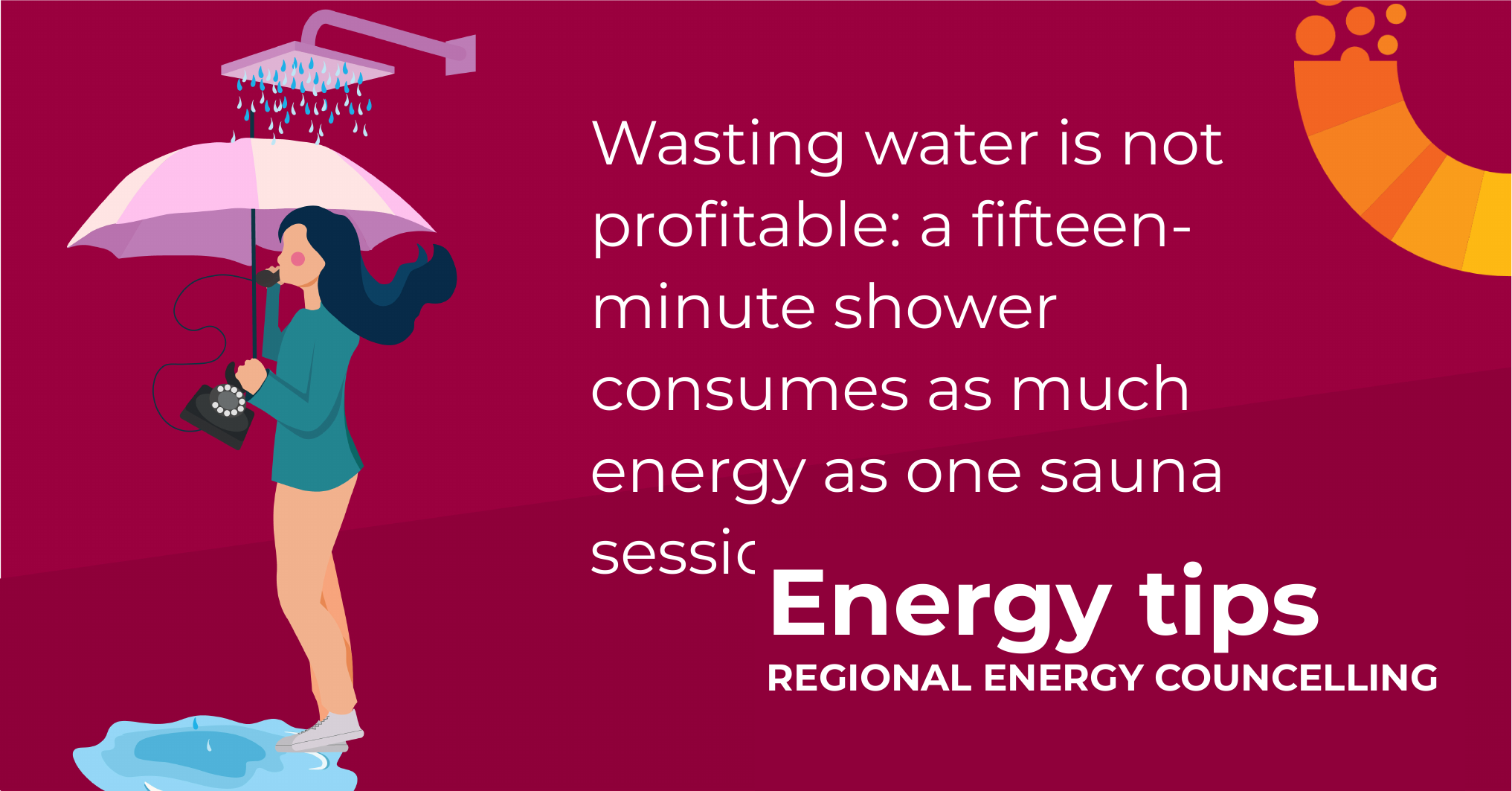

Wasting water is not profitable: a fifteen-minute shower consumes as much energy as one sauna session.
Energy tips
REGIONAL ENERGY COUNCELLING